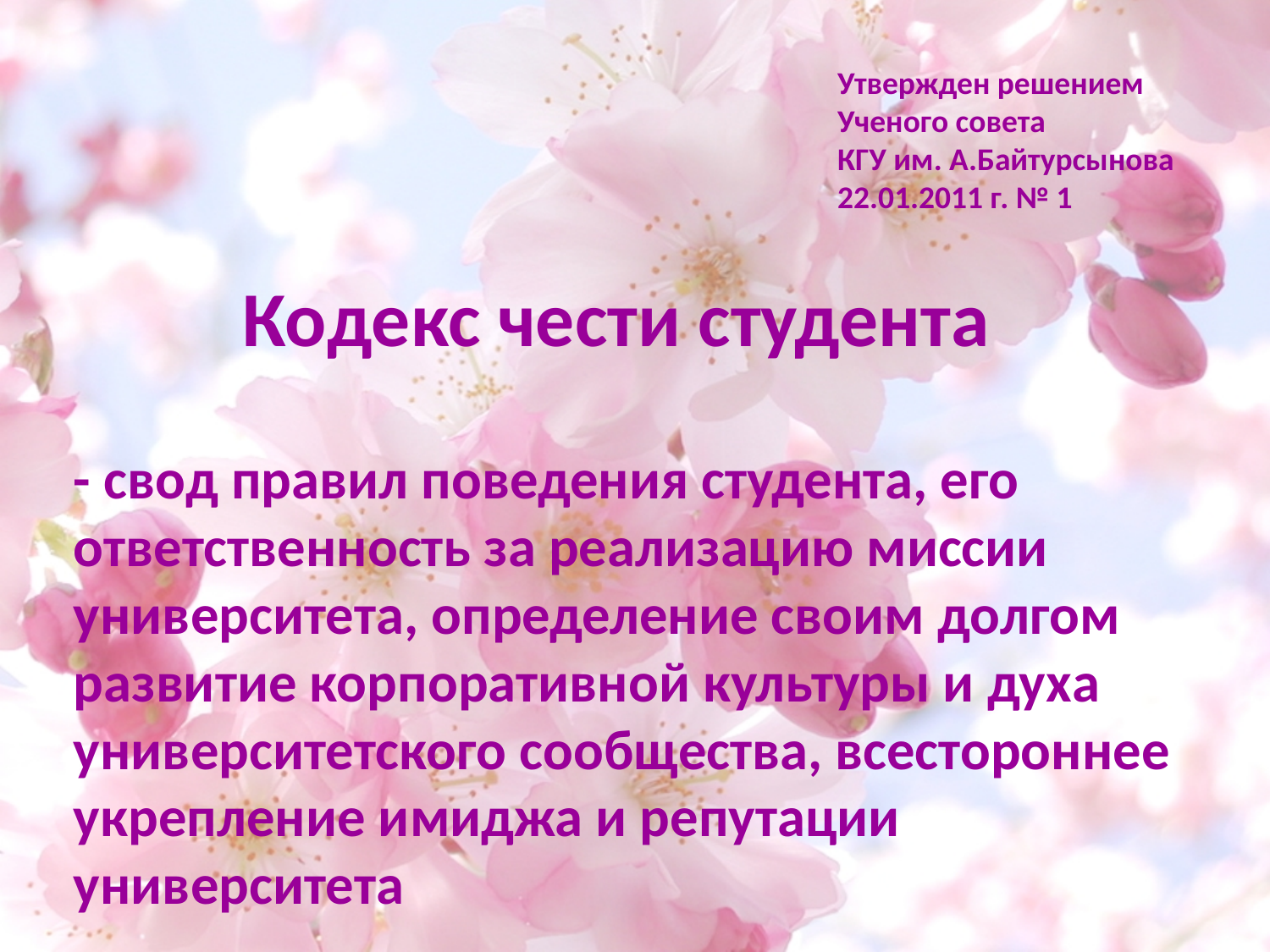

Утвержден решением Ученого совета
КГУ им. А.Байтурсынова
22.01.2011 г. № 1
# Кодекс чести студента
- свод правил поведения студента, его ответственность за реализацию миссии университета, определение своим долгом развитие корпоративной культуры и духа университетского сообщества, всестороннее укрепление имиджа и репутации университета